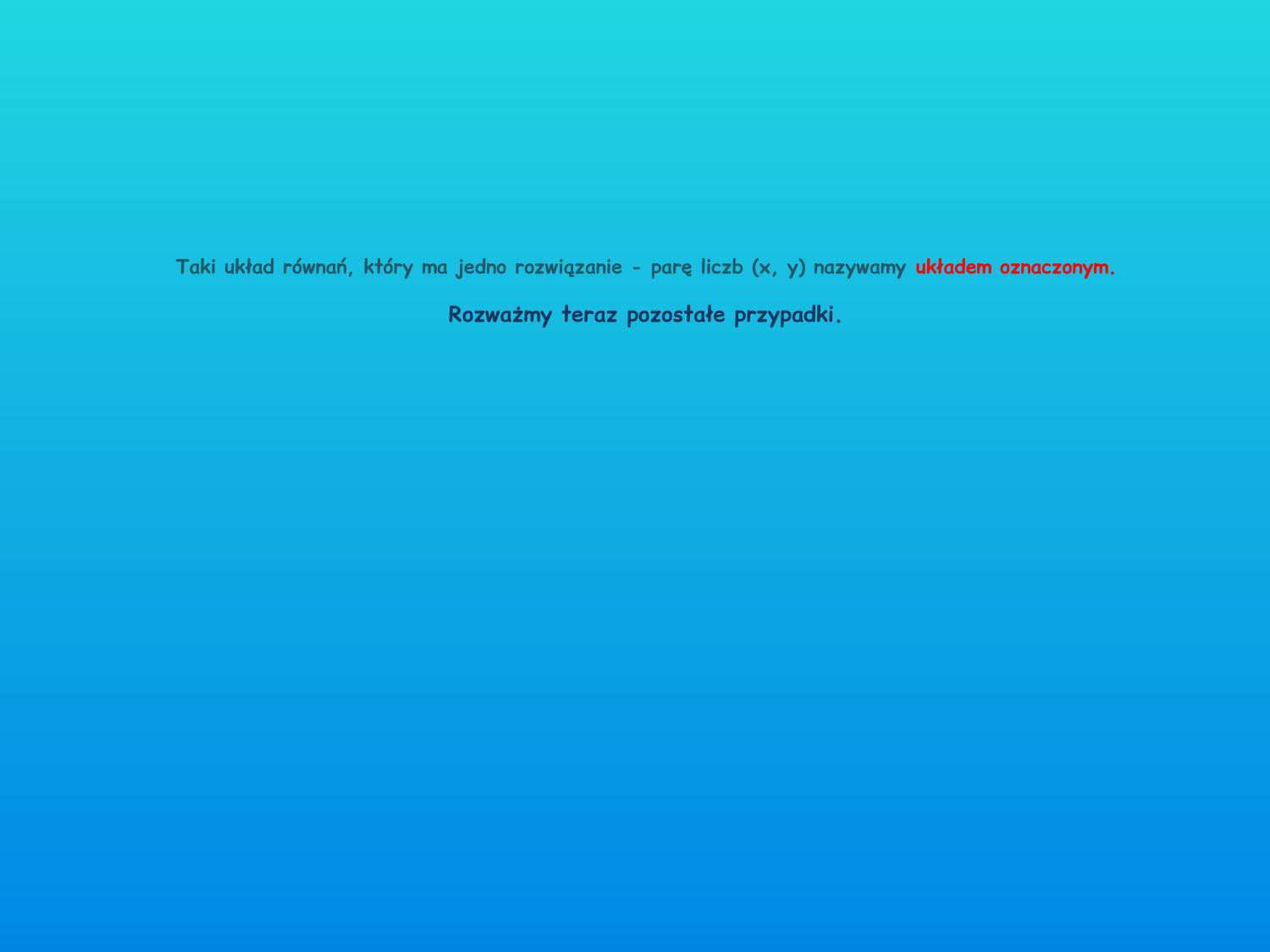

# Taki układ równań, który ma jedno rozwiązanie - parę liczb (x, y) nazywamy układem oznaczonym. Rozważmy teraz pozostałe przypadki.